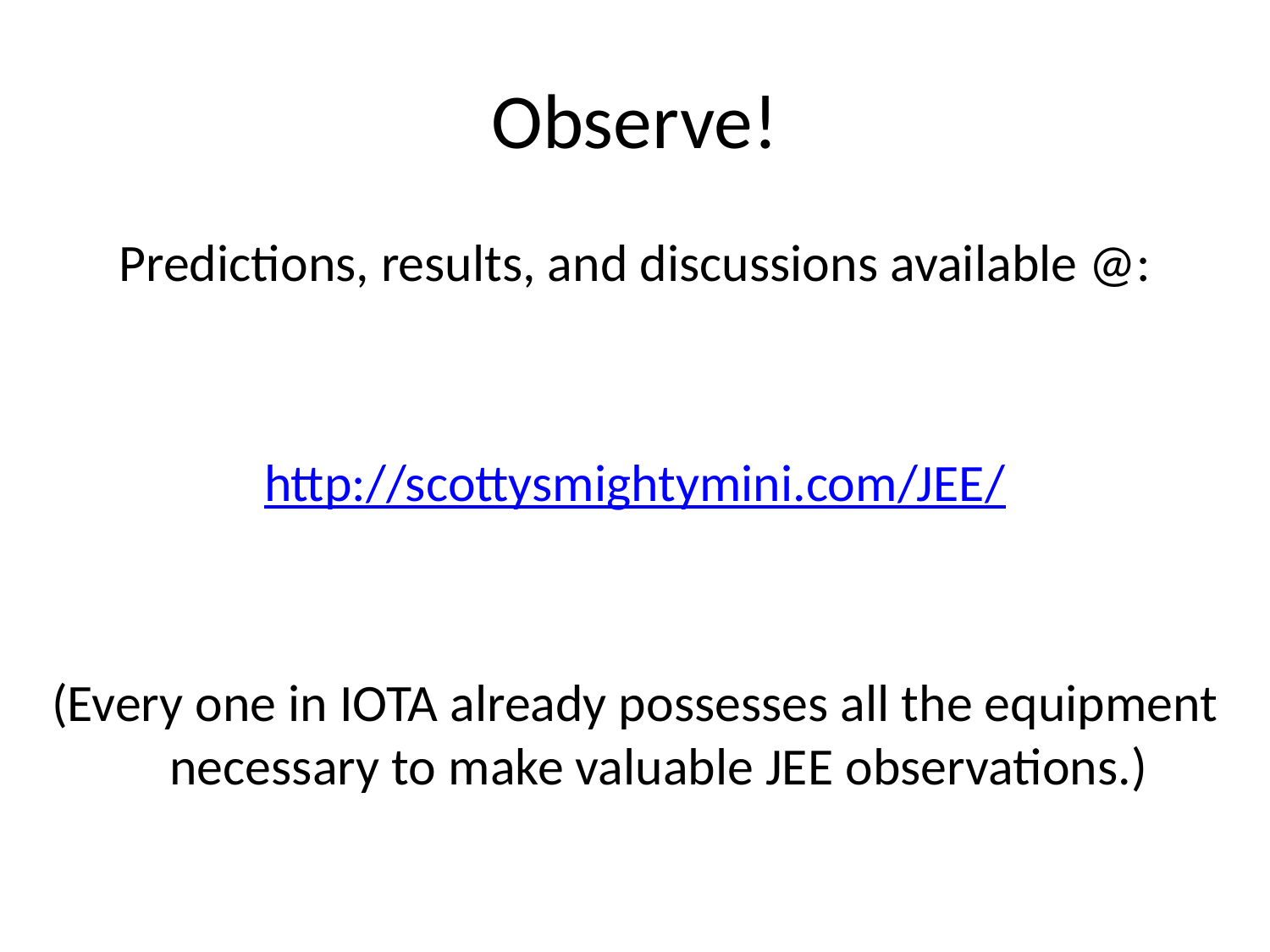

# Observe!
Predictions, results, and discussions available @:

http://scottysmightymini.com/JEE/

(Every one in IOTA already possesses all the equipment necessary to make valuable JEE observations.)